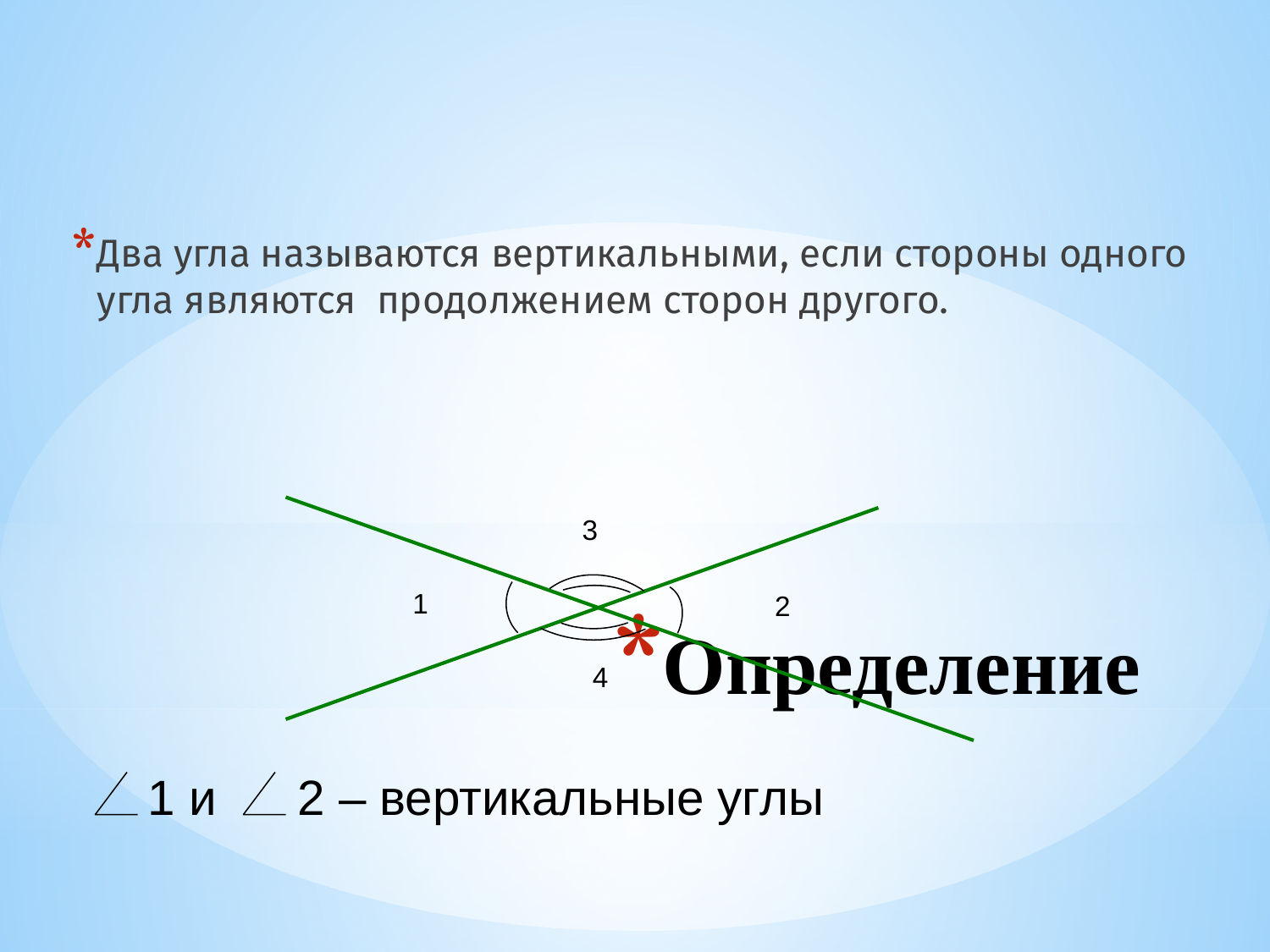

Два угла называются вертикальными, если стороны одного угла являются  продолжением сторон другого.

3

1
2

# Определение
4
1 и
2 – вертикальные углы